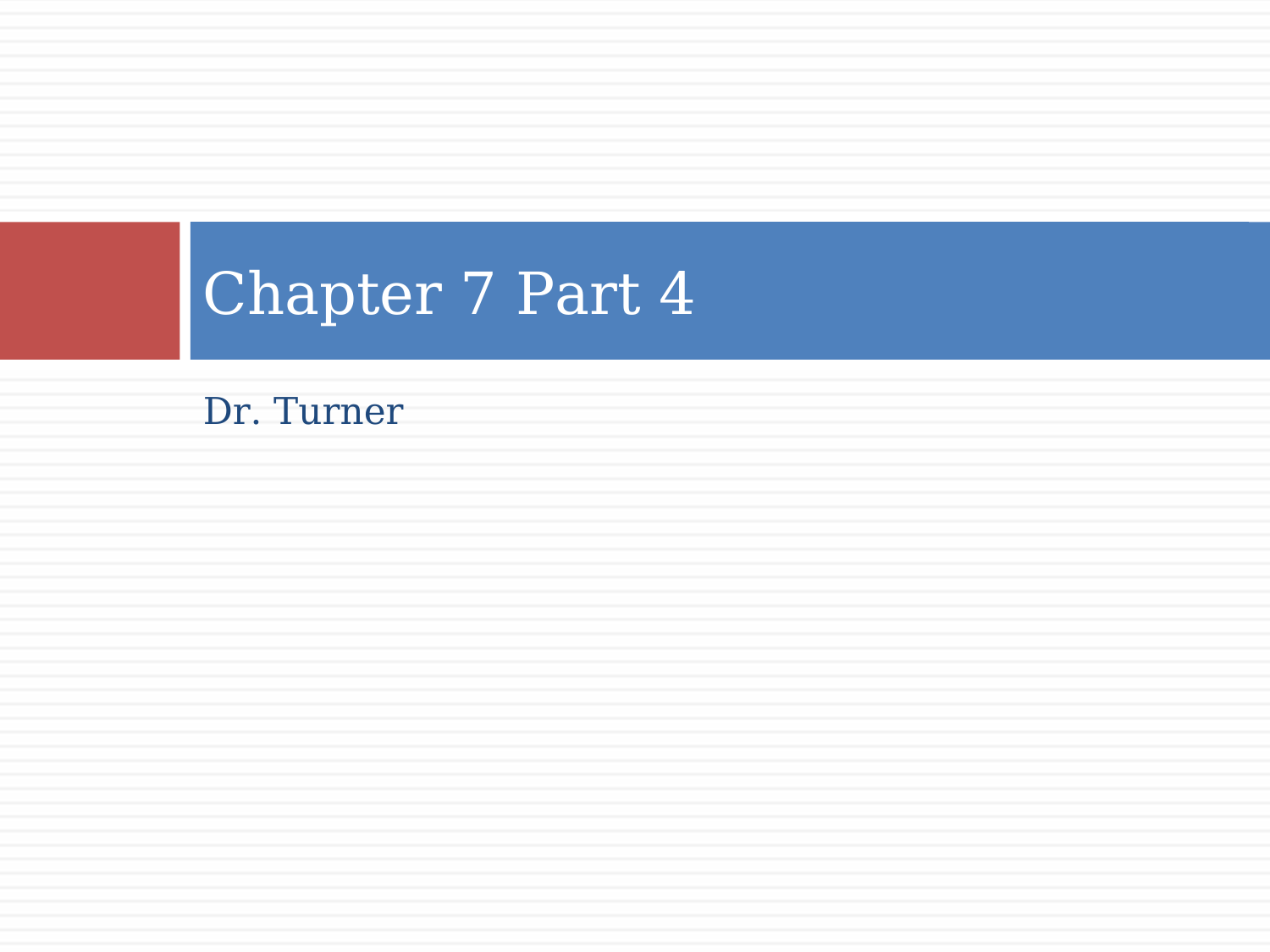

# Chapter 7 Part 4
Dr. Turner